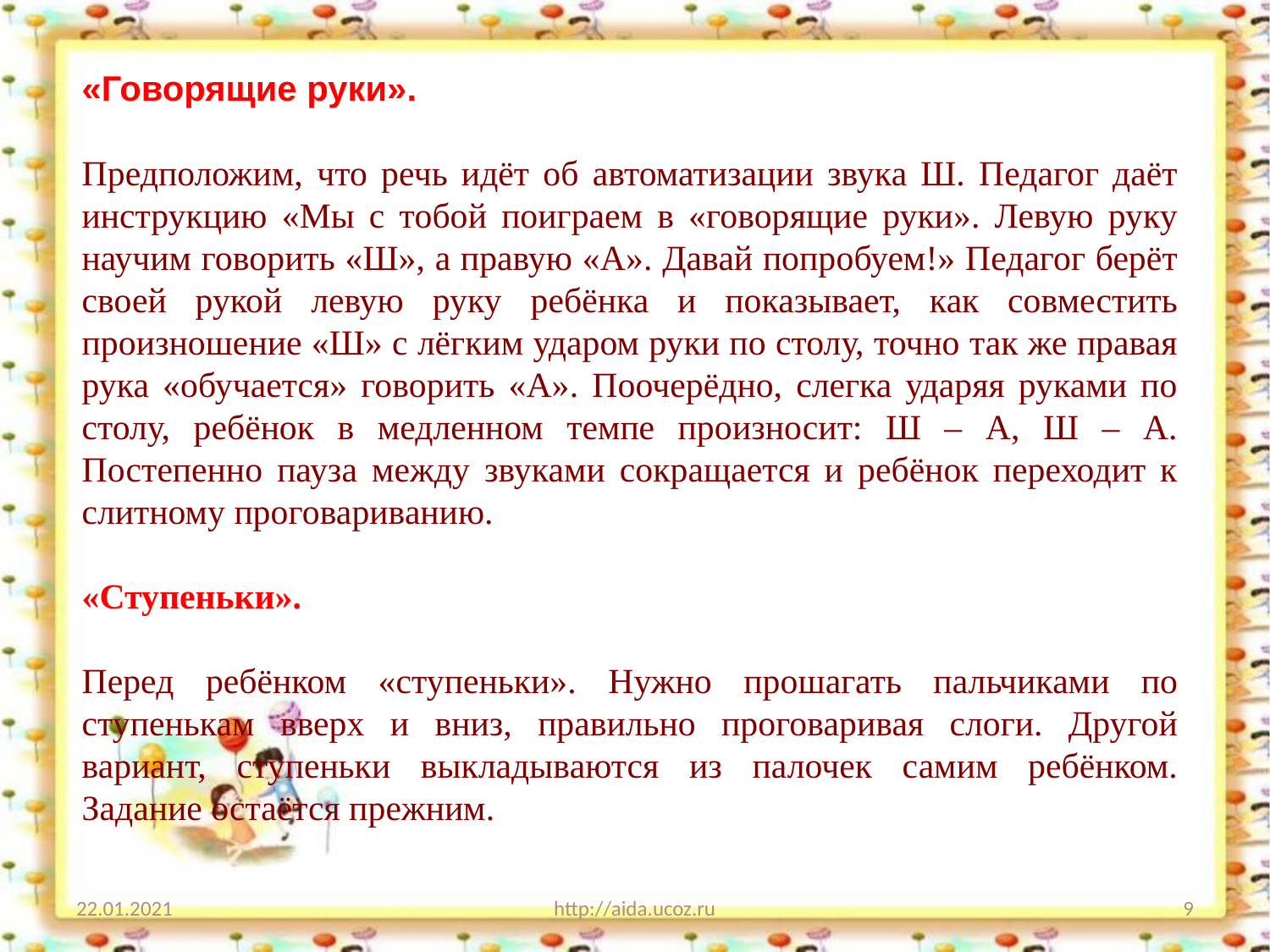

«Говорящие руки».

Предположим, что речь идёт об автоматизации звука Ш. Педагог даёт инструкцию «Мы с тобой поиграем в «говорящие руки». Левую руку научим говорить «Ш», а правую «А». Давай попробуем!» Педагог берёт своей рукой левую руку ребёнка и показывает, как совместить произношение «Ш» с лёгким ударом руки по столу, точно так же правая рука «обучается» говорить «А». Поочерёдно, слегка ударяя руками по столу, ребёнок в медленном темпе произносит: Ш – А, Ш – А. Постепенно пауза между звуками сокращается и ребёнок переходит к слитному проговариванию.

«Ступеньки».

Перед ребёнком «ступеньки». Нужно прошагать пальчиками по ступенькам вверх и вниз, правильно проговаривая слоги. Другой вариант, ступеньки выкладываются из палочек самим ребёнком. Задание остаётся прежним.
22.01.2021
http://aida.ucoz.ru
9